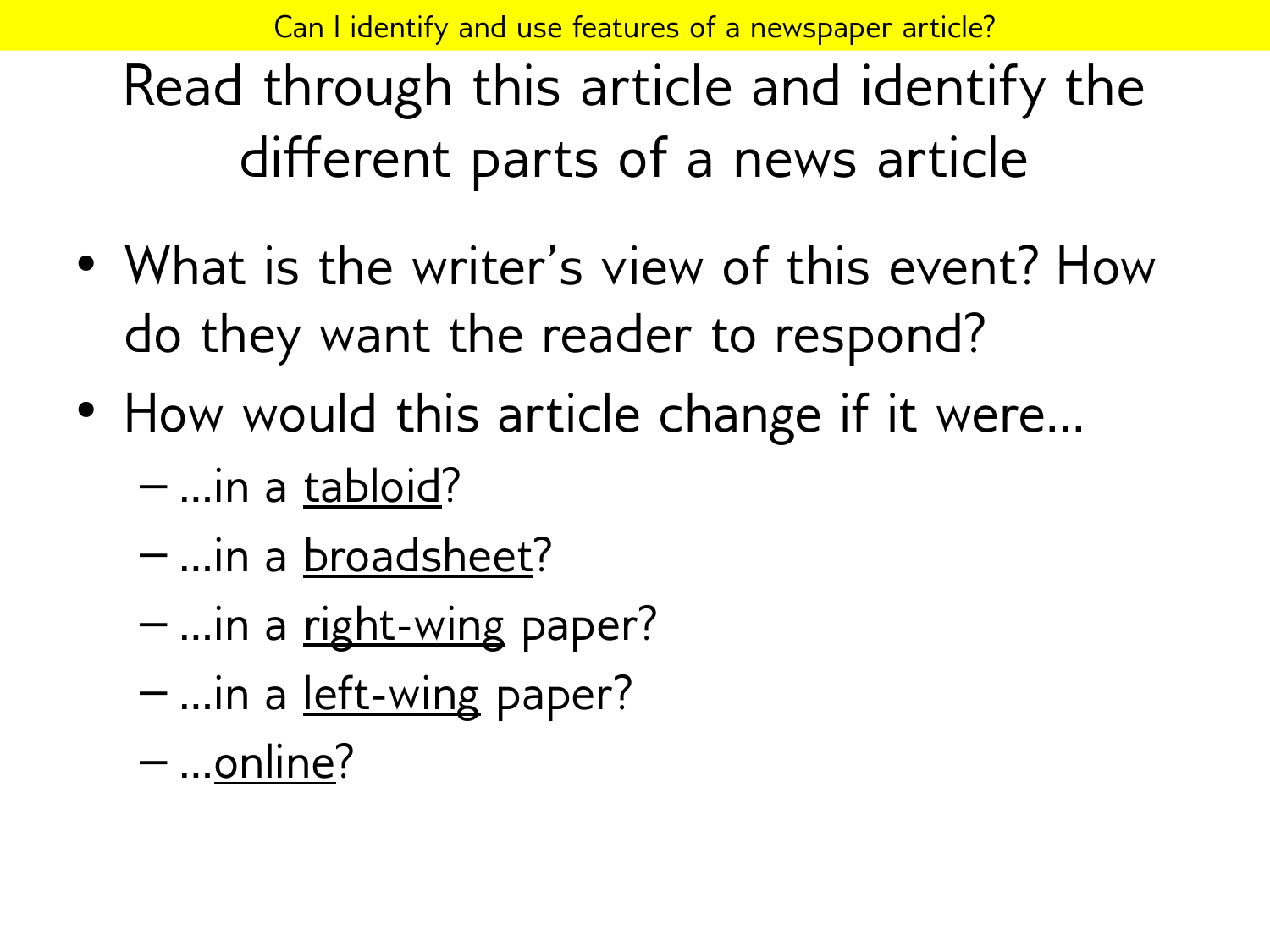

Can I identify and use features of a newspaper article?
# Read through this article and identify the different parts of a news article
What is the writer’s view of this event? How do they want the reader to respond?
How would this article change if it were…
…in a tabloid?
…in a broadsheet?
…in a right-wing paper?
…in a left-wing paper?
…online?